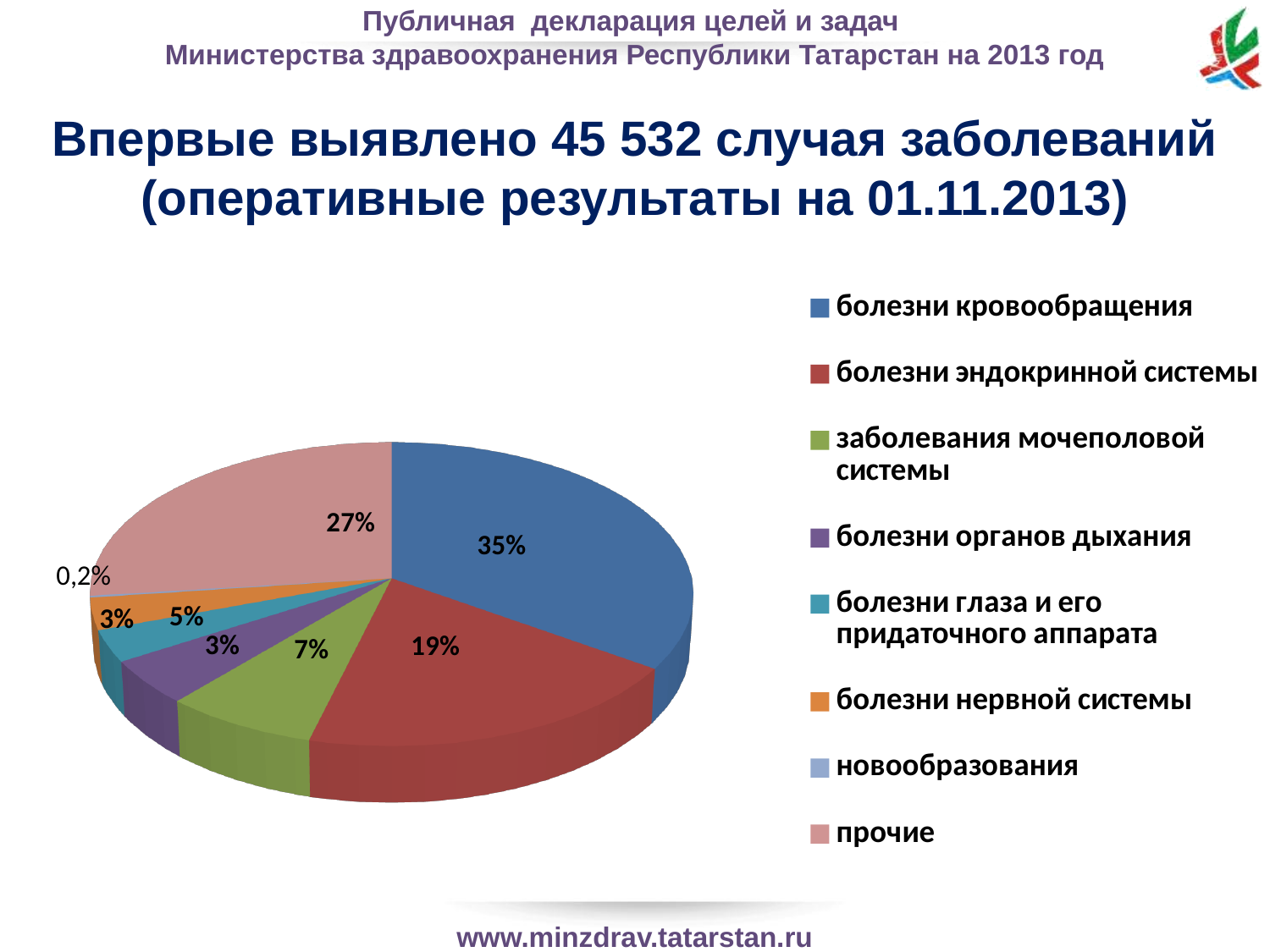

Впервые выявлено 45 532 случая заболеваний
(оперативные результаты на 01.11.2013)

[unsupported chart]